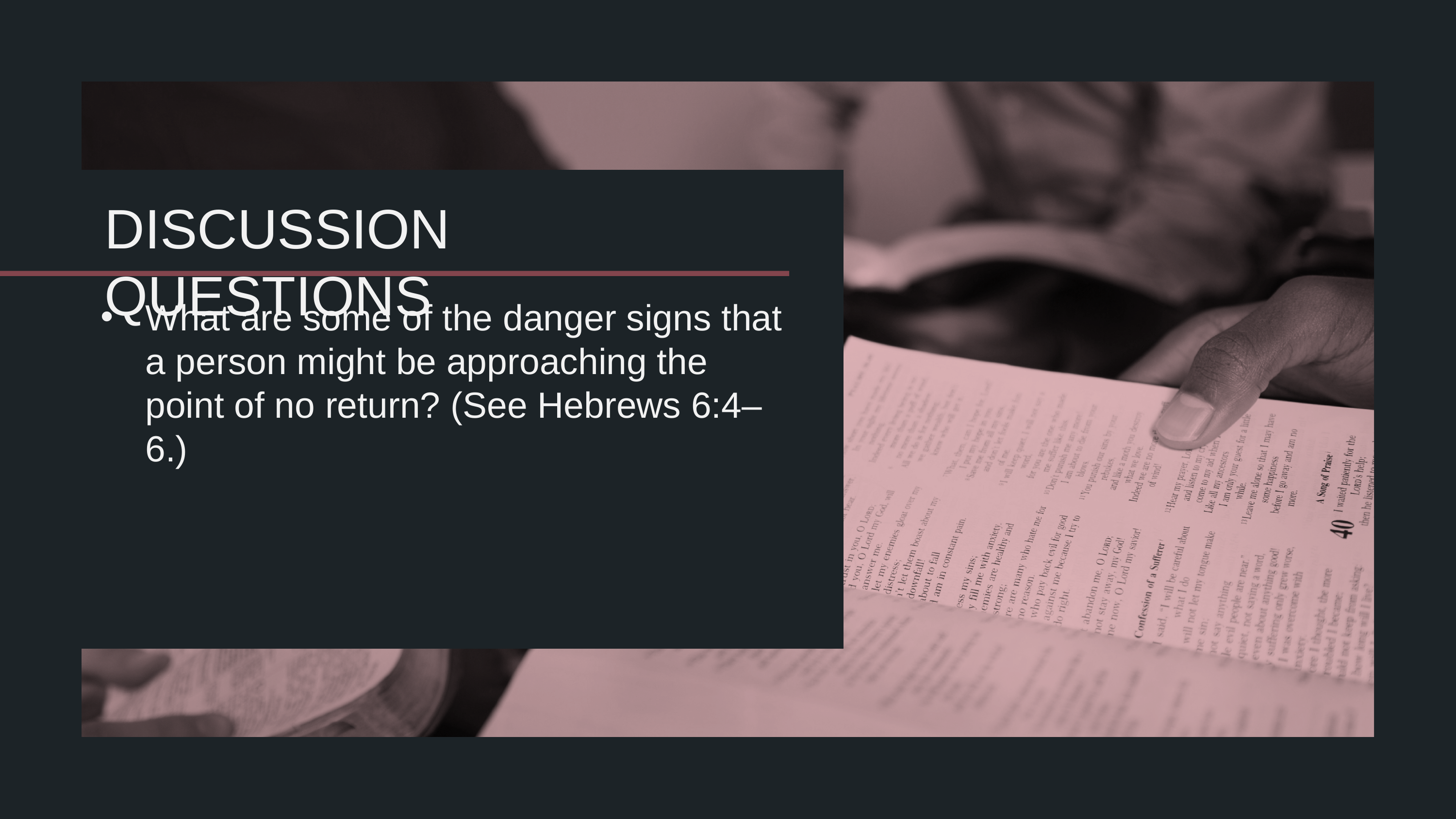

What are some of the danger signs that a person might be approaching the point of no return? (See Hebrews 6:4–6.)